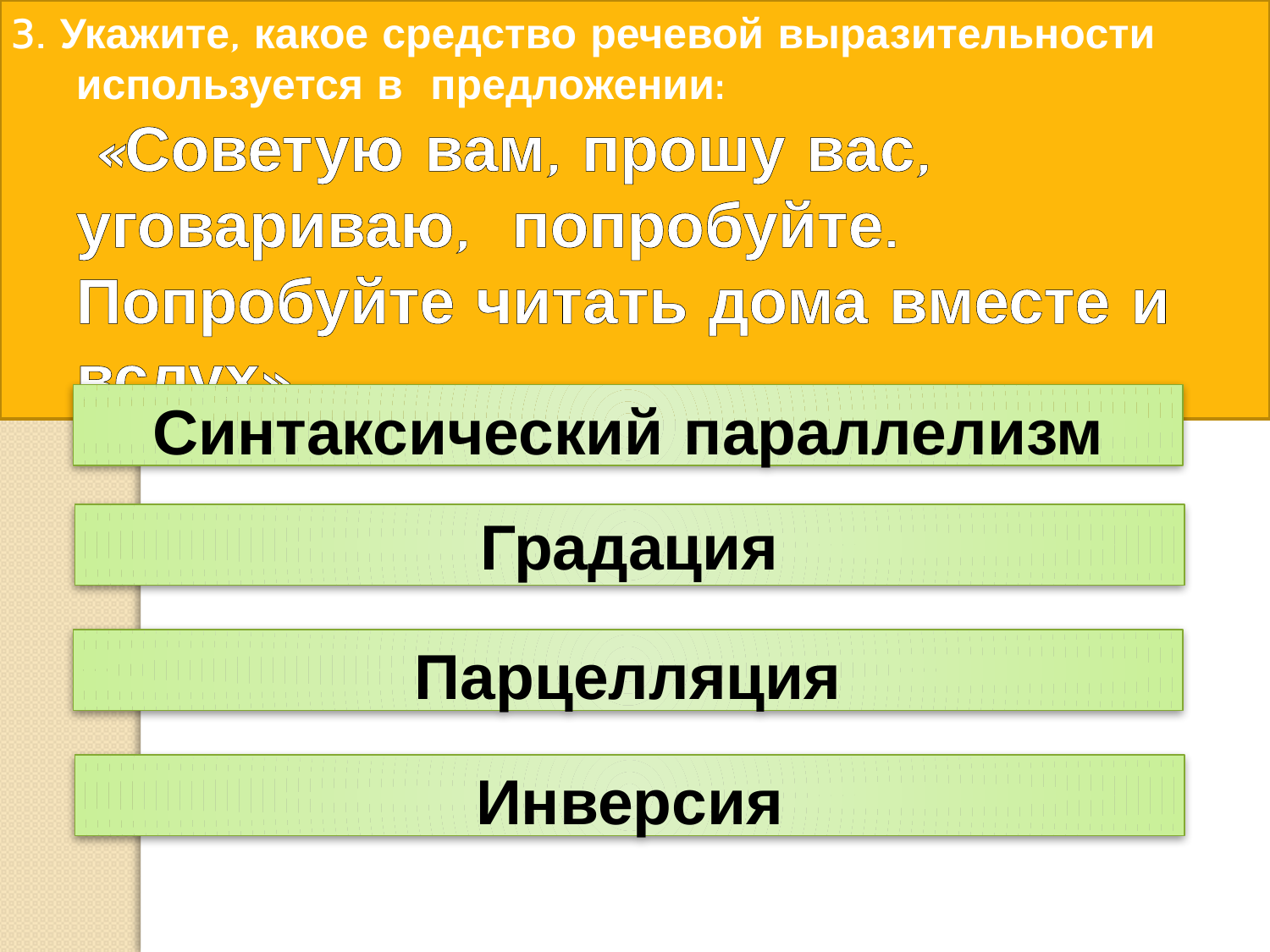

3. Укажите, какое средство речевой выразительности используется в  предложении:
      «Советую вам, прошу вас, уговариваю,  попробуйте. Попробуйте читать дома вместе и вслух».
Синтаксический параллелизм
Градация
Парцелляция
Инверсия